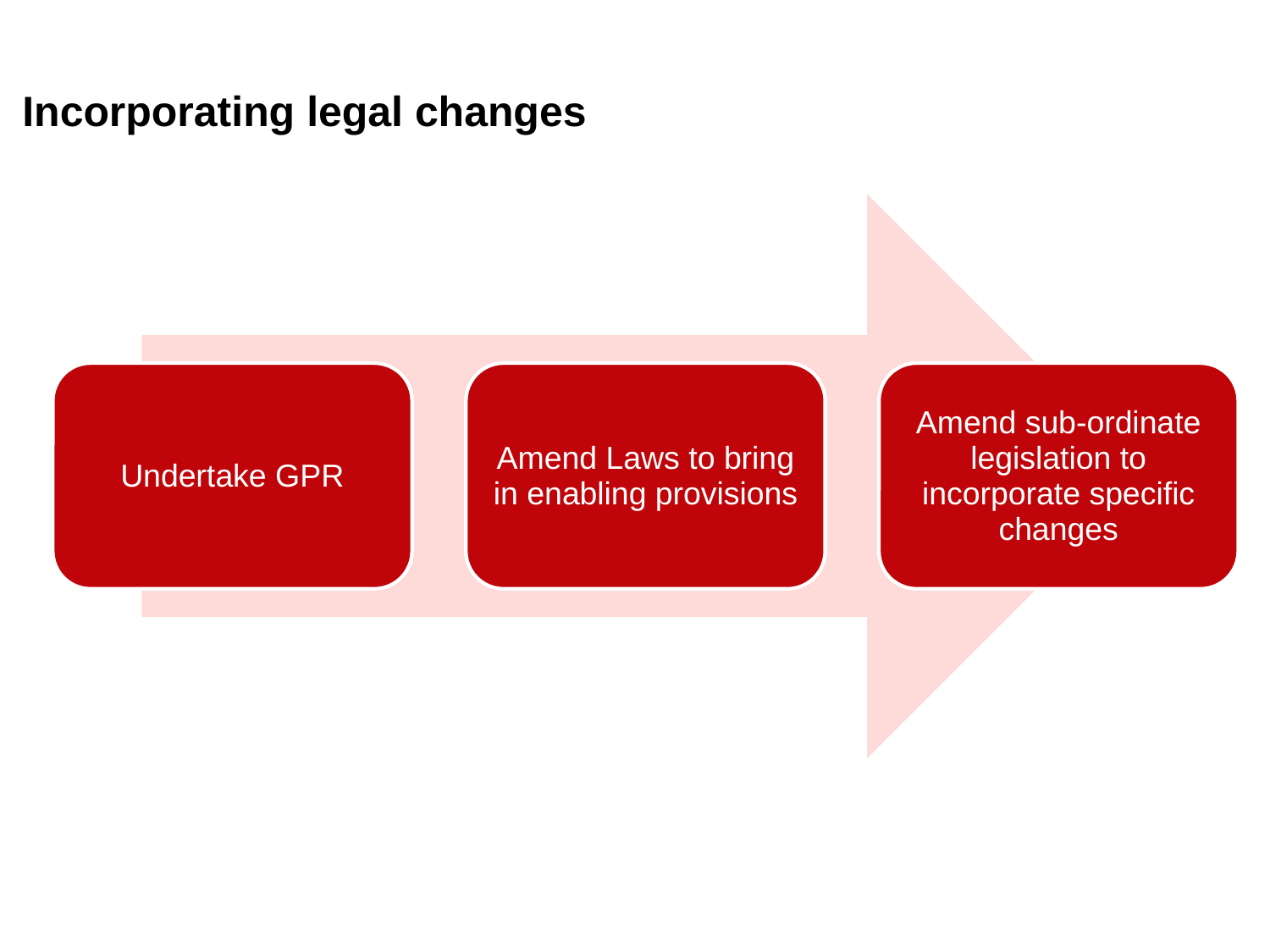

# Incorporating legal changes
Undertake GPR
Amend Laws to bring in enabling provisions
Amend sub-ordinate legislation to incorporate specific changes